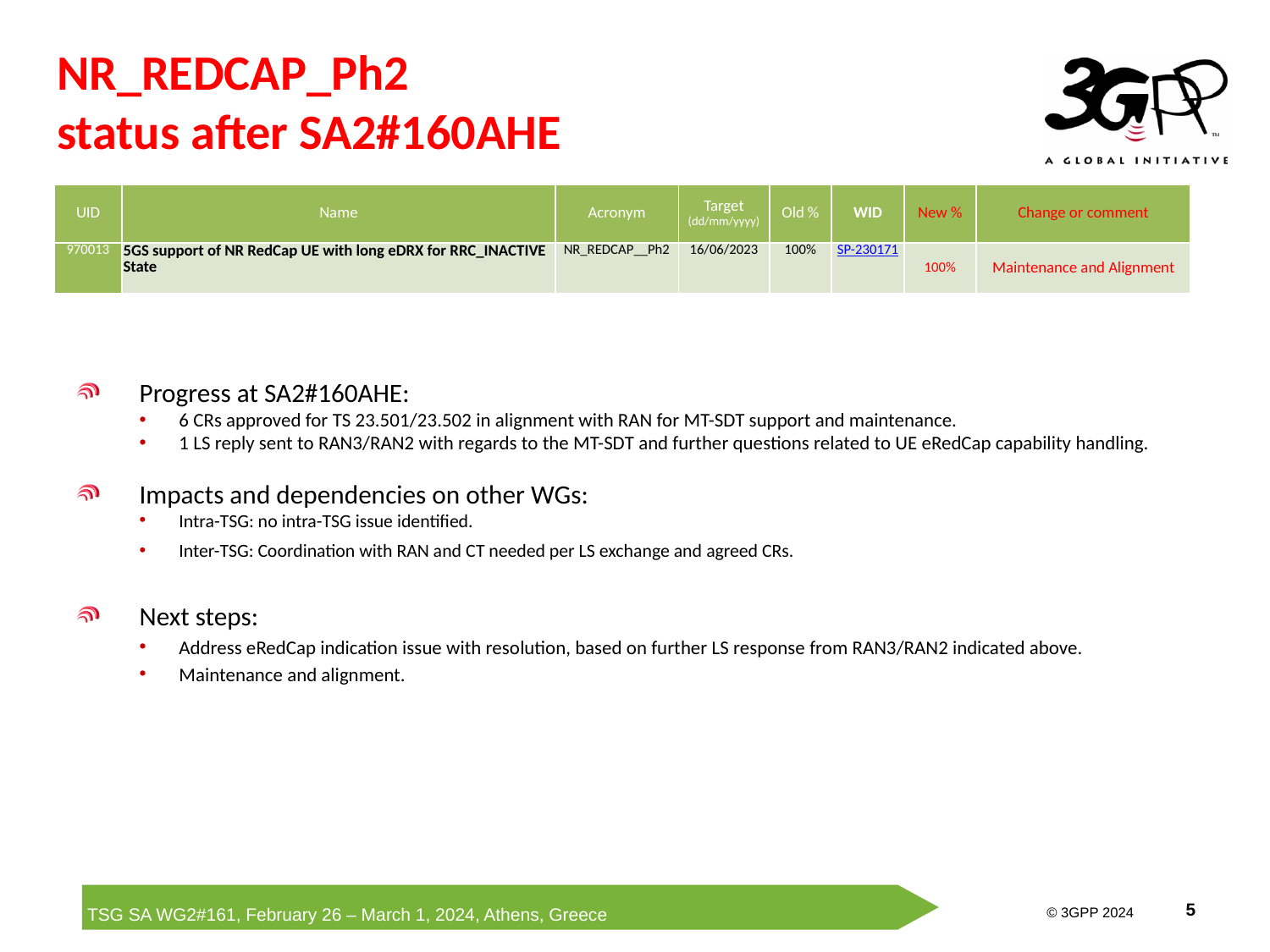

# NR_REDCAP_Ph2 status after SA2#160AHE
| UID | Name | Acronym | Target (dd/mm/yyyy) | Old % | WID | New % | Change or comment |
| --- | --- | --- | --- | --- | --- | --- | --- |
| 970013 | 5GS support of NR RedCap UE with long eDRX for RRC\_INACTIVE State | NR\_REDCAP\_\_Ph2 | 16/06/2023 | 100% | SP-230171 | 100% | Maintenance and Alignment |
Progress at SA2#160AHE:
6 CRs approved for TS 23.501/23.502 in alignment with RAN for MT-SDT support and maintenance.
1 LS reply sent to RAN3/RAN2 with regards to the MT-SDT and further questions related to UE eRedCap capability handling.

Impacts and dependencies on other WGs:
Intra-TSG: no intra-TSG issue identified.
Inter-TSG: Coordination with RAN and CT needed per LS exchange and agreed CRs.

Next steps:
Address eRedCap indication issue with resolution, based on further LS response from RAN3/RAN2 indicated above.
Maintenance and alignment.